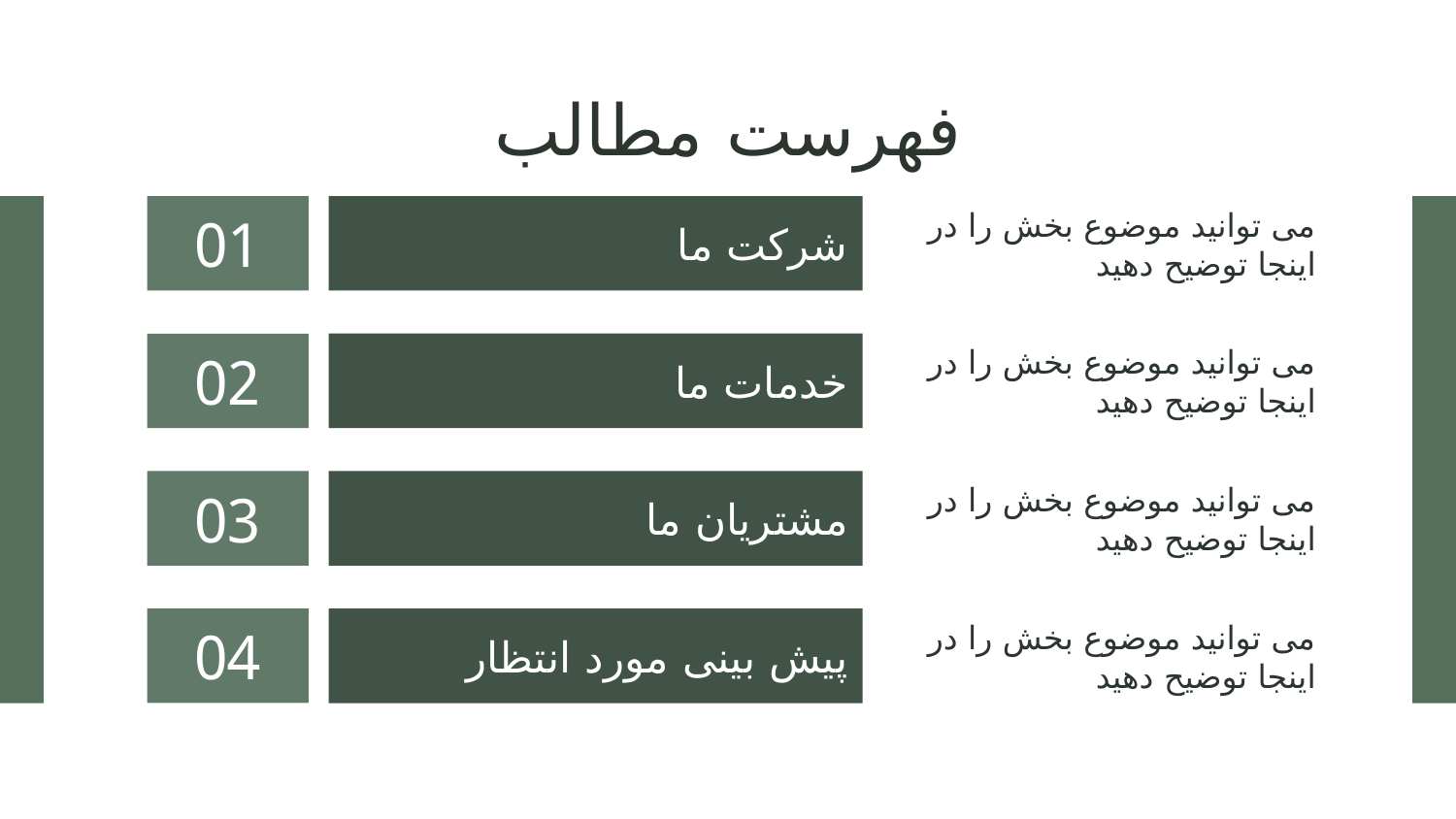

فهرست مطالب
# 01
شرکت ما
می توانید موضوع بخش را در اینجا توضیح دهید
خدمات ما
می توانید موضوع بخش را در اینجا توضیح دهید
02
مشتریان ما
می توانید موضوع بخش را در اینجا توضیح دهید
03
پیش بینی مورد انتظار
می توانید موضوع بخش را در اینجا توضیح دهید
04